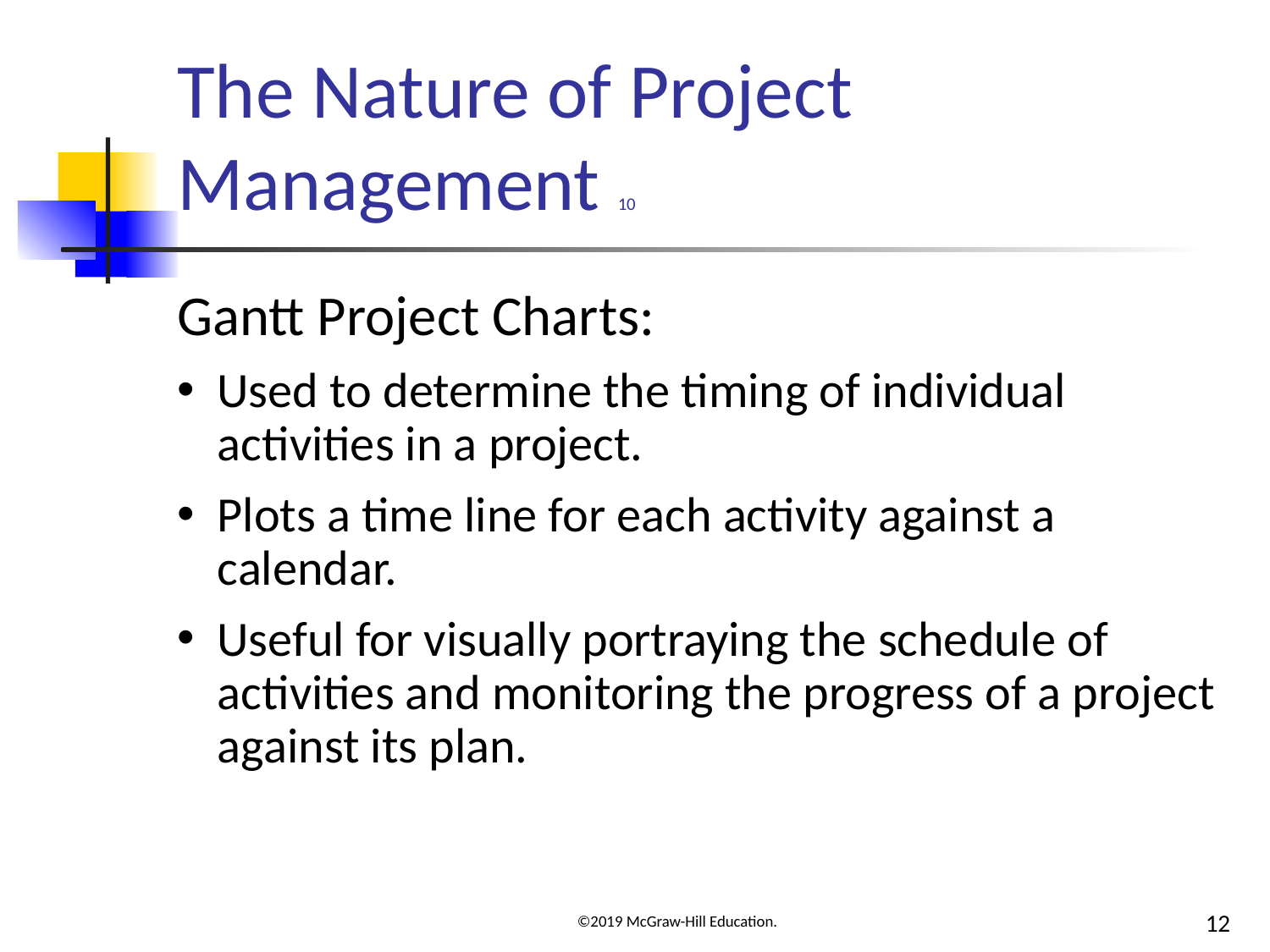

# The Nature of Project Management 10
Gantt Project Charts:
Used to determine the timing of individual activities in a project.
Plots a time line for each activity against a calendar.
Useful for visually portraying the schedule of activities and monitoring the progress of a project against its plan.